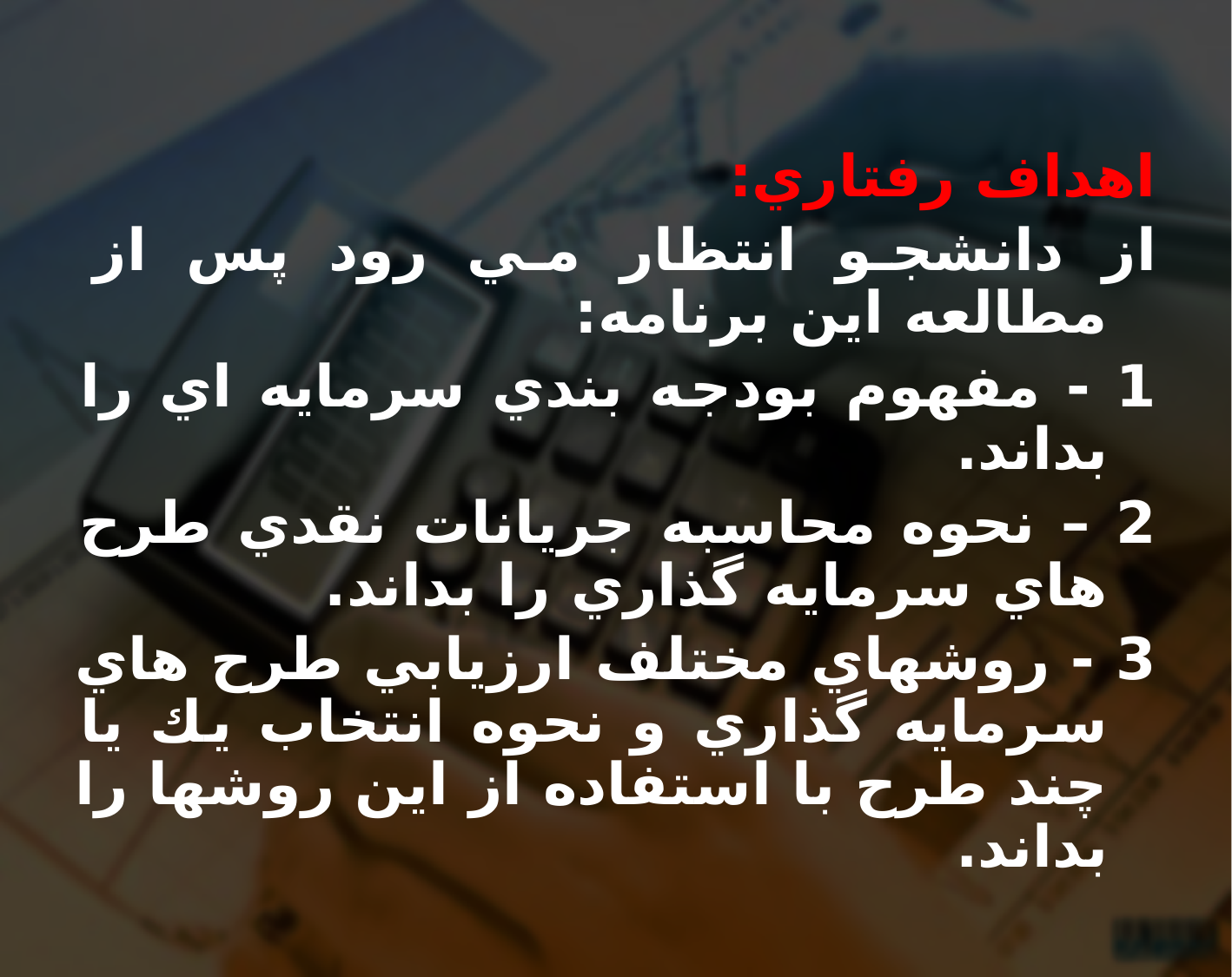

اهداف رفتاري:
از دانشجو انتظار مي رود پس از مطالعه اين برنامه:
1 - مفهوم بودجه بندي سرمايه اي را بداند.
2 – نحوه محاسبه جريانات نقدي طرح هاي سرمايه گذاري را بداند.
3 - روشهاي مختلف ارزيابي طرح هاي سرمايه گذاري و نحوه انتخاب يك يا چند طرح با استفاده از اين روشها را بداند.